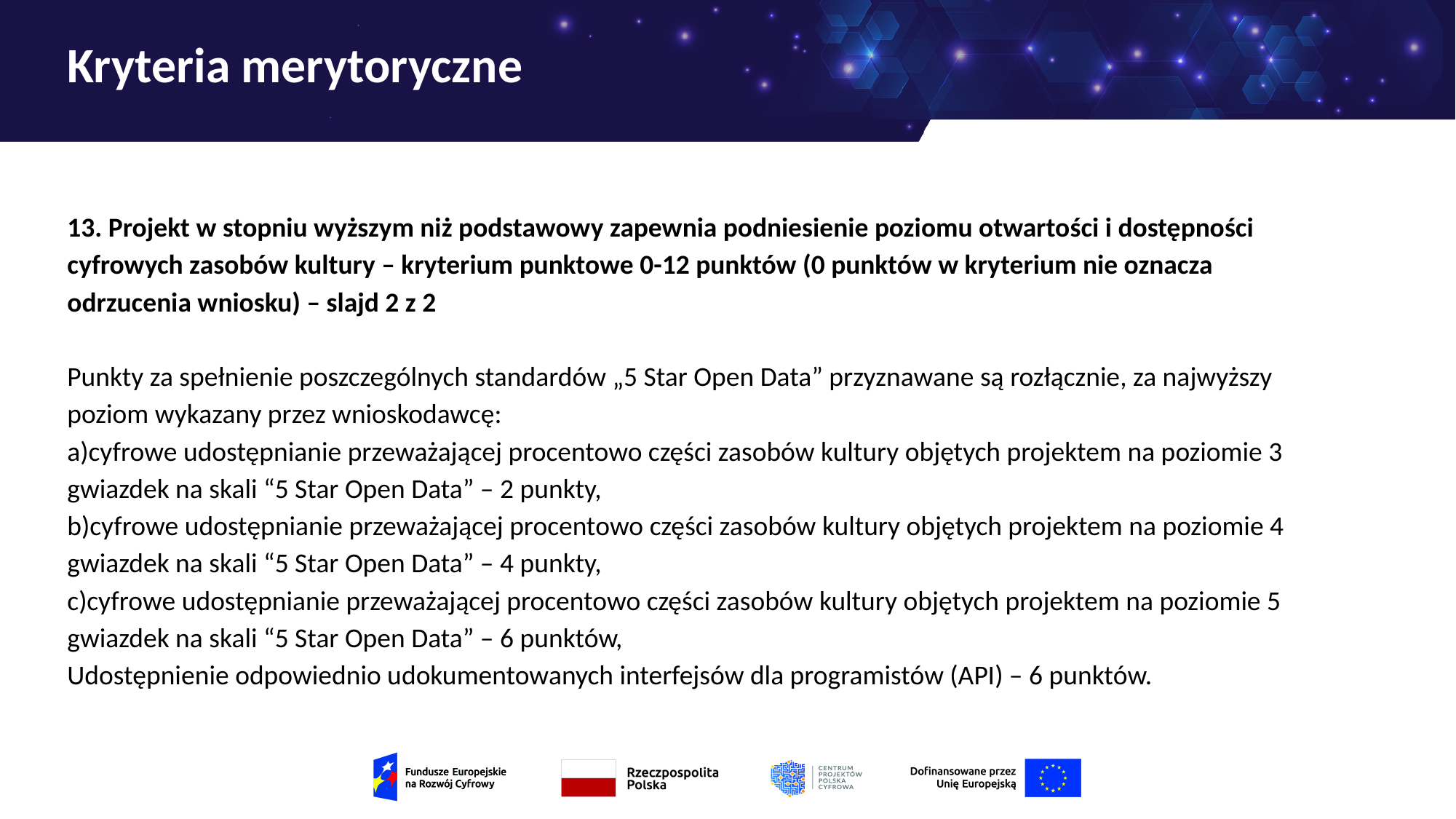

# Kryteria merytoryczne

13. Projekt w stopniu wyższym niż podstawowy zapewnia podniesienie poziomu otwartości i dostępności cyfrowych zasobów kultury – kryterium punktowe 0-12 punktów (0 punktów w kryterium nie oznacza  odrzucenia wniosku) – slajd 2 z 2

Punkty za spełnienie poszczególnych standardów „5 Star Open Data” przyznawane są rozłącznie, za najwyższy poziom wykazany przez wnioskodawcę:
a)cyfrowe udostępnianie przeważającej procentowo części zasobów kultury objętych projektem na poziomie 3 gwiazdek na skali “5 Star Open Data” – 2 punkty,
b)cyfrowe udostępnianie przeważającej procentowo części zasobów kultury objętych projektem na poziomie 4 gwiazdek na skali “5 Star Open Data” – 4 punkty,
c)cyfrowe udostępnianie przeważającej procentowo części zasobów kultury objętych projektem na poziomie 5 gwiazdek na skali “5 Star Open Data” – 6 punktów,
Udostępnienie odpowiednio udokumentowanych interfejsów dla programistów (API) – 6 punktów.